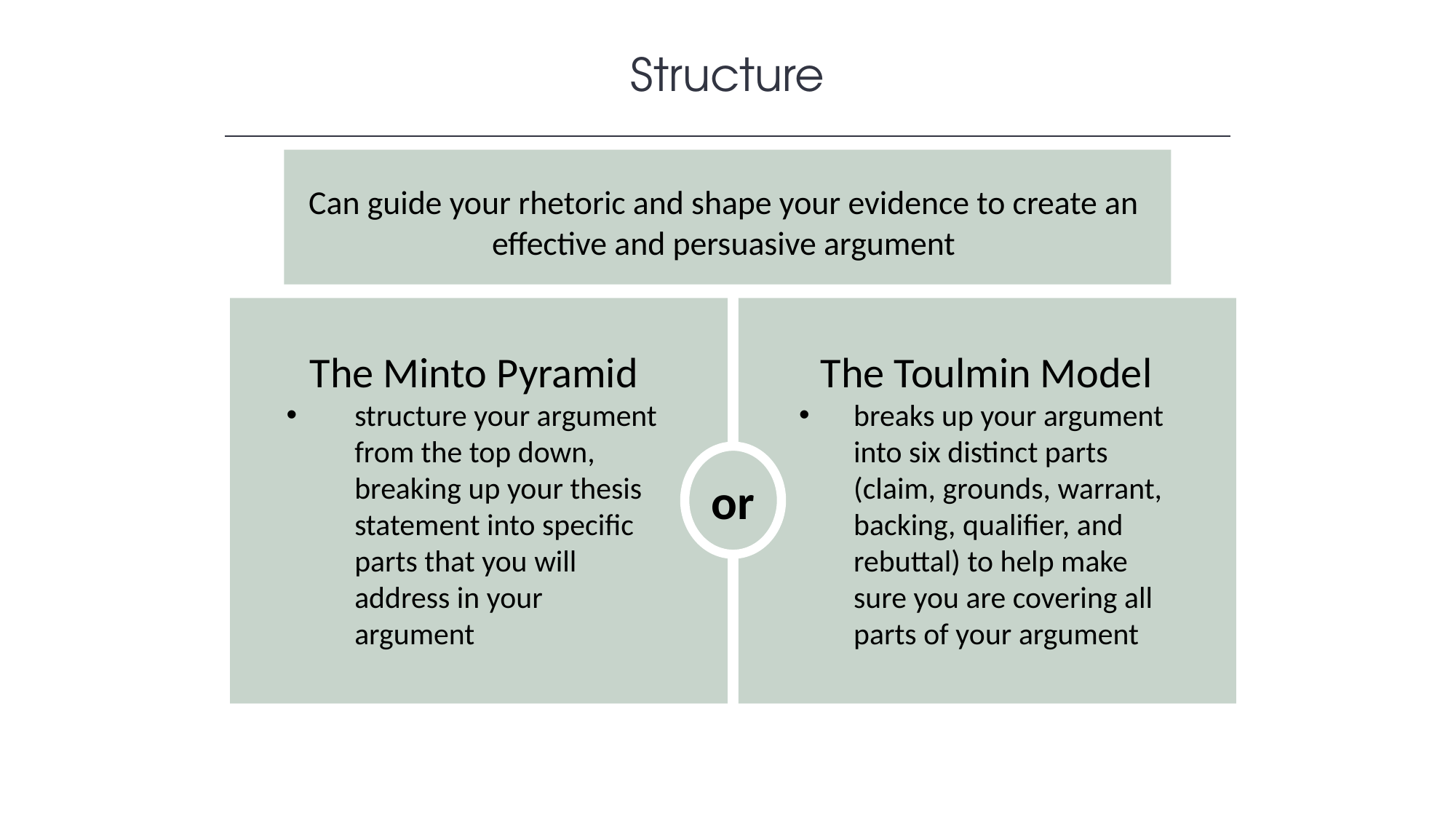

Structure

Can guide your rhetoric and shape your evidence to create an effective and persuasive argument

or
The Minto Pyramid
structure your argument from the top down, breaking up your thesis statement into specific parts that you will address in your argument
The Toulmin Model
breaks up your argument into six distinct parts (claim, grounds, warrant, backing, qualifier, and rebuttal) to help make sure you are covering all parts of your argument